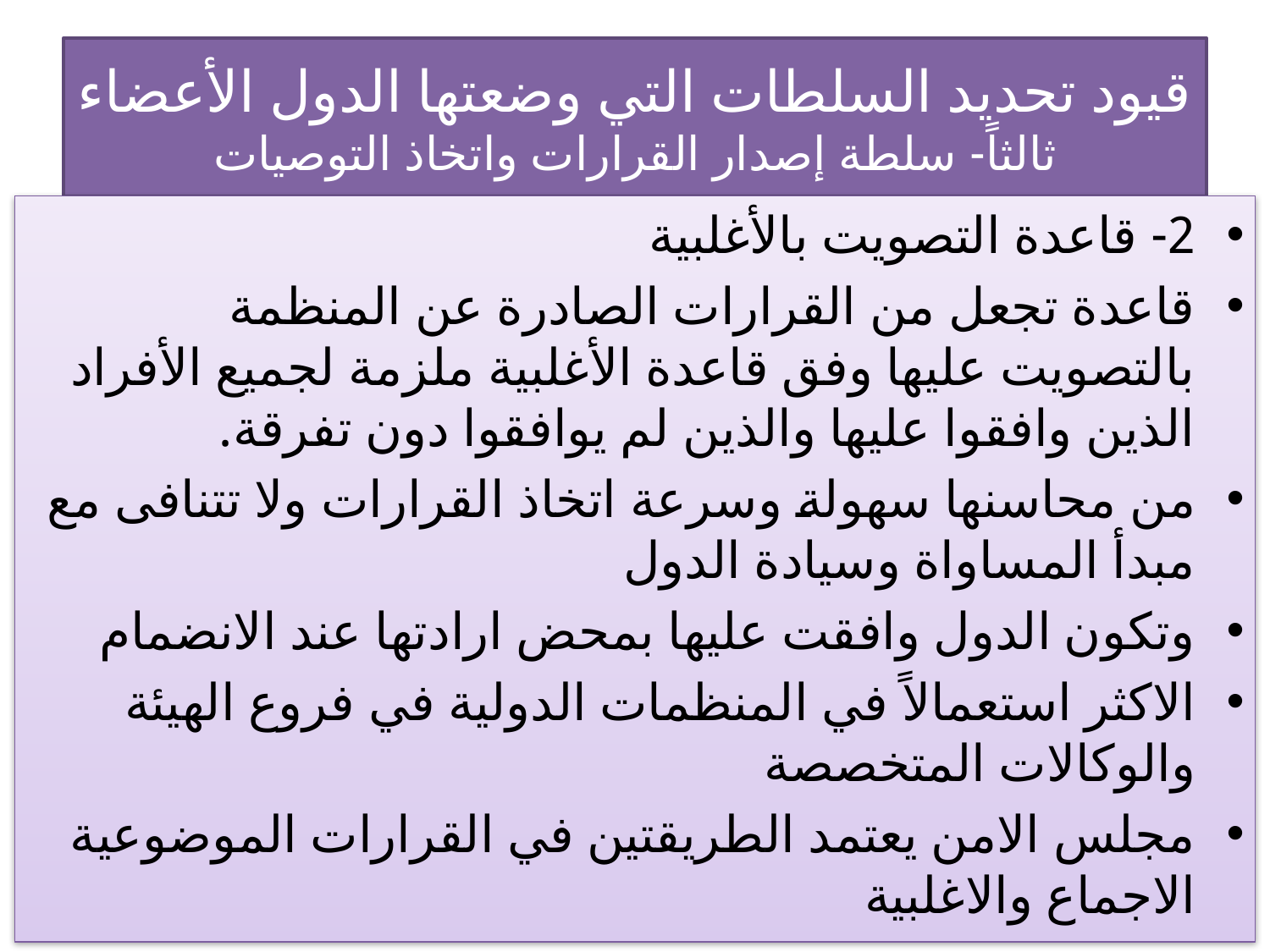

# قيود تحديد السلطات التي وضعتها الدول الأعضاء ثالثاً- سلطة إصدار القرارات واتخاذ التوصيات
2- قاعدة التصويت بالأغلبية
قاعدة تجعل من القرارات الصادرة عن المنظمة بالتصويت عليها وفق قاعدة الأغلبية ملزمة لجميع الأفراد الذين وافقوا عليها والذين لم يوافقوا دون تفرقة.
من محاسنها سهولة وسرعة اتخاذ القرارات ولا تتنافى مع مبدأ المساواة وسيادة الدول
وتكون الدول وافقت عليها بمحض ارادتها عند الانضمام
الاكثر استعمالاً في المنظمات الدولية في فروع الهيئة والوكالات المتخصصة
مجلس الامن يعتمد الطريقتين في القرارات الموضوعية الاجماع والاغلبية